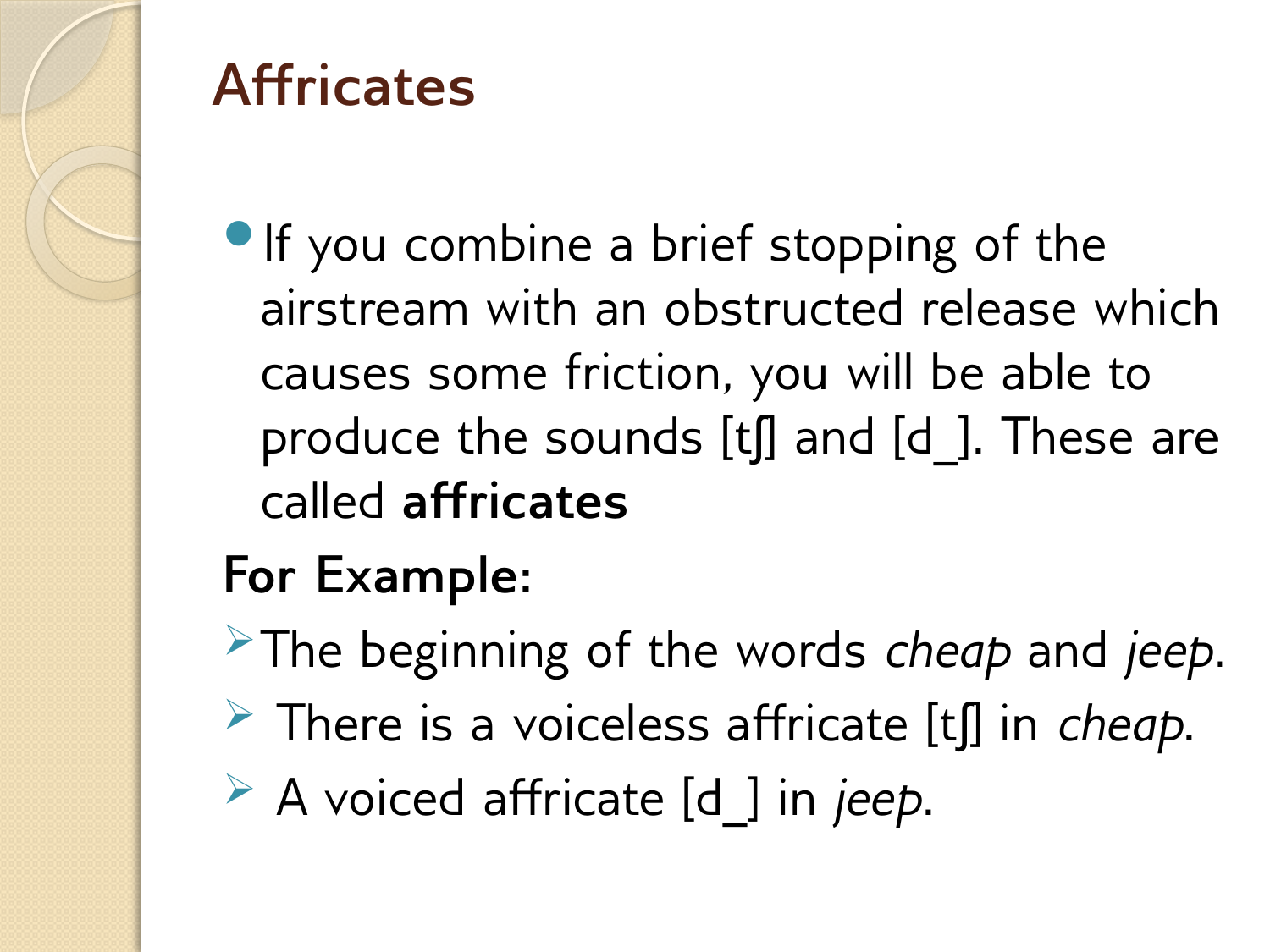

# Affricates
If you combine a brief stopping of the airstream with an obstructed release which causes some friction, you will be able to produce the sounds [tʃ] and [d_]. These are called affricates
For Example:
The beginning of the words cheap and jeep.
 There is a voiceless affricate [tʃ] in cheap.
 A voiced affricate [d_] in jeep.